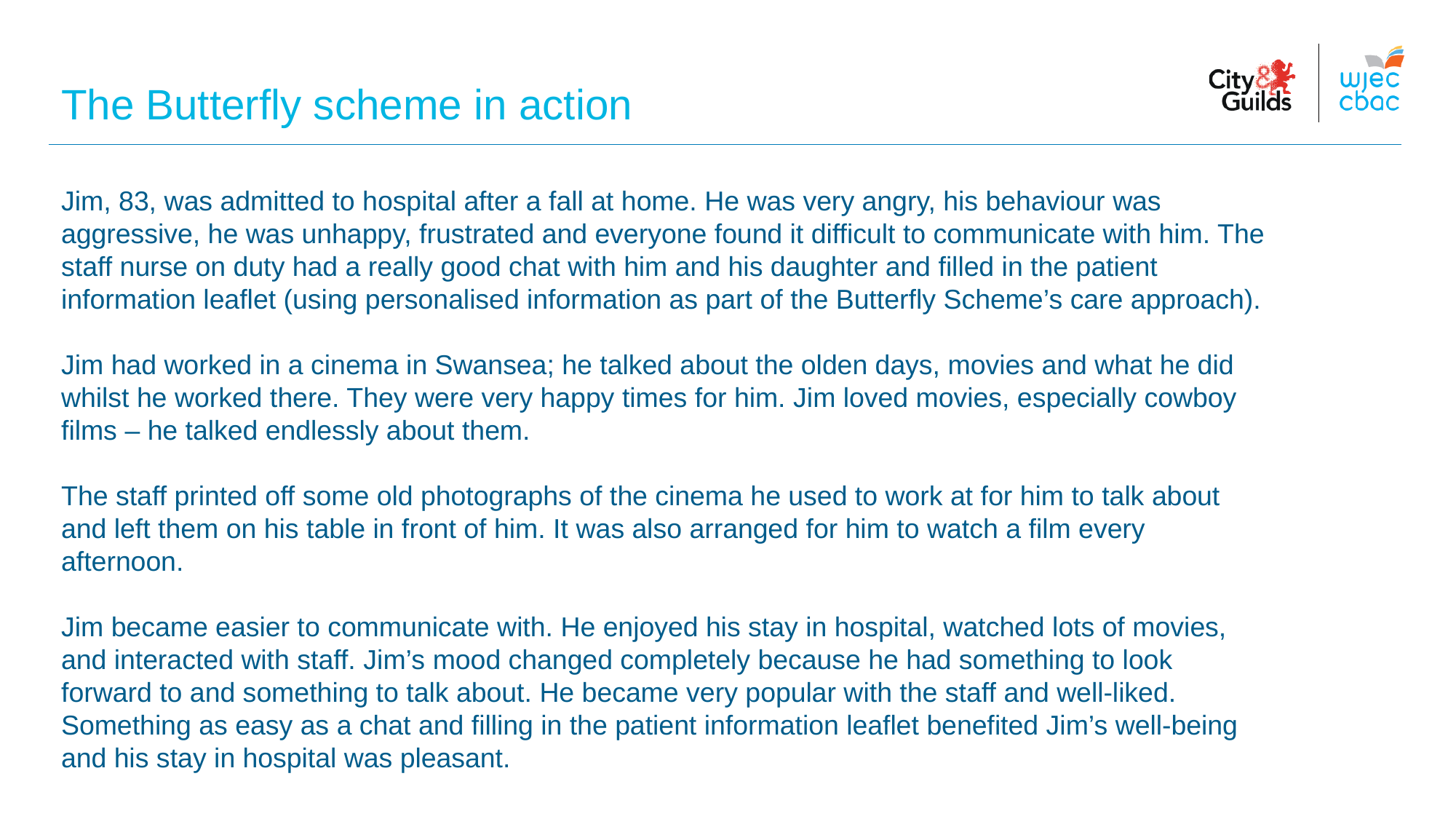

The Butterfly scheme in action
Jim, 83, was admitted to hospital after a fall at home. He was very angry, his behaviour was aggressive, he was unhappy, frustrated and everyone found it difficult to communicate with him. The staff nurse on duty had a really good chat with him and his daughter and filled in the patient information leaflet (using personalised information as part of the Butterfly Scheme’s care approach).

Jim had worked in a cinema in Swansea; he talked about the olden days, movies and what he did whilst he worked there. They were very happy times for him. Jim loved movies, especially cowboy films – he talked endlessly about them.

The staff printed off some old photographs of the cinema he used to work at for him to talk about and left them on his table in front of him. It was also arranged for him to watch a film every afternoon.

Jim became easier to communicate with. He enjoyed his stay in hospital, watched lots of movies, and interacted with staff. Jim’s mood changed completely because he had something to look forward to and something to talk about. He became very popular with the staff and well-liked. Something as easy as a chat and filling in the patient information leaflet benefited Jim’s well-being and his stay in hospital was pleasant.